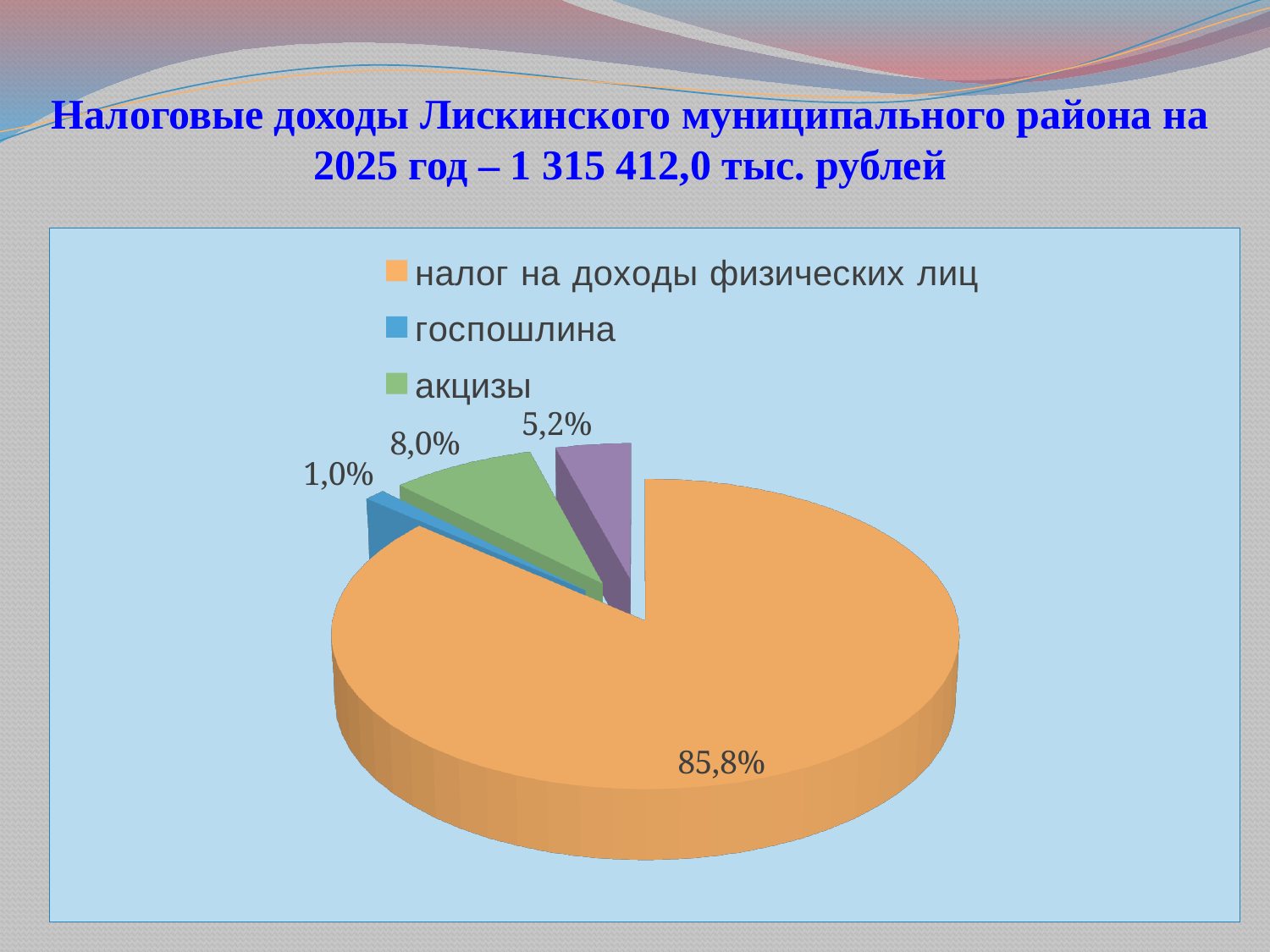

# Налоговые доходы Лискинского муниципального района на 2025 год – 1 315 412,0 тыс. рублей

[unsupported chart]